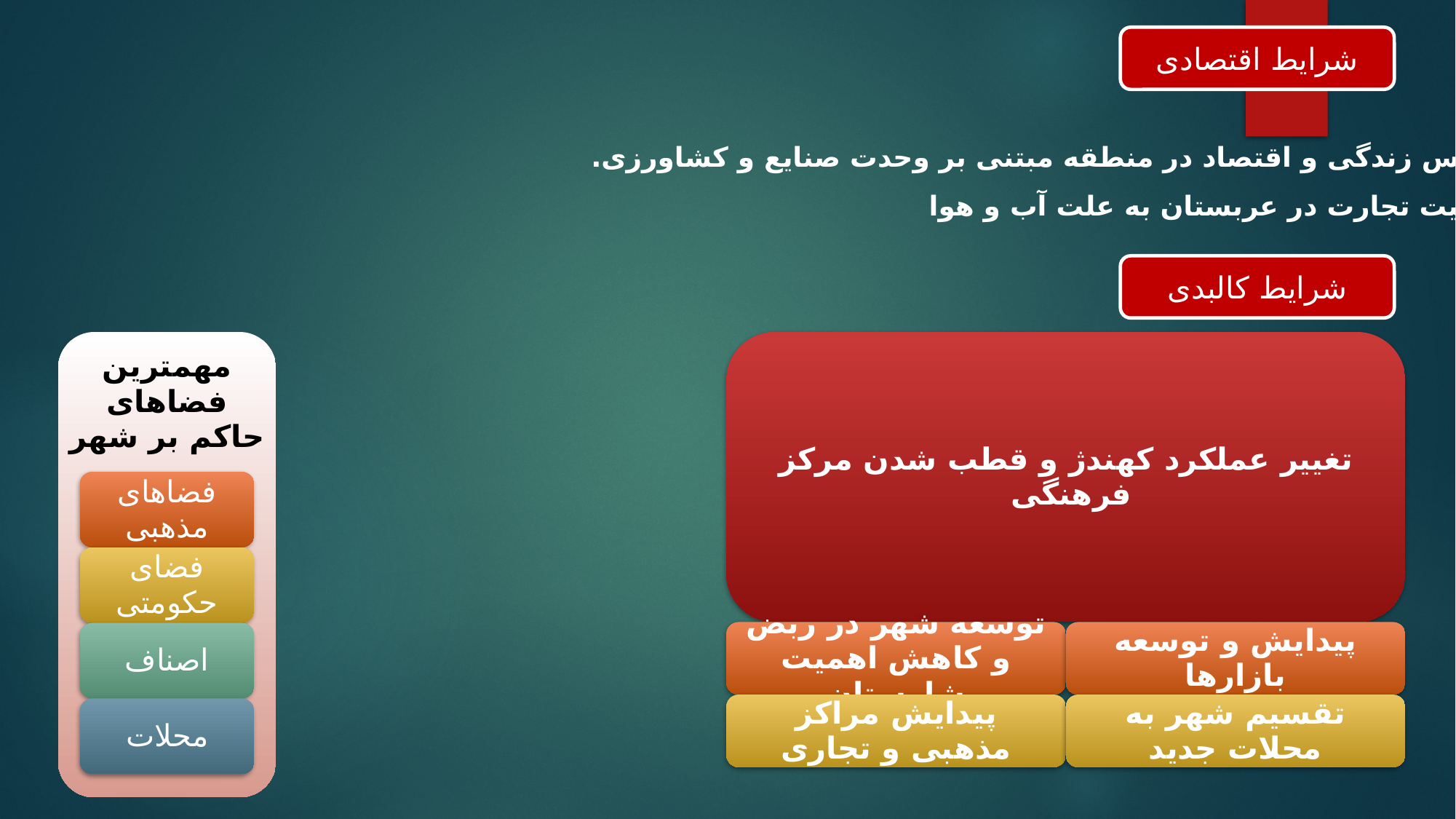

شرایط اقتصادی
اساس زندگی و اقتصاد در منطقه مبتنی بر وحدت صنایع و کشاورزی.
اهمیت تجارت در عربستان به علت آب و هوا

شرایط کالبدی
مهمترین فضاهای حاکم بر شهر
فضاهای مذهبی
فضای حکومتی
اصناف
تغییر عملکرد کهندژ و قطب شدن مرکز فرهنگی
توسعه شهر در ربض و کاهش اهمیت شارستان
پیدایش مراکز مذهبی و تجاری
پیدایش و توسعه بازارها